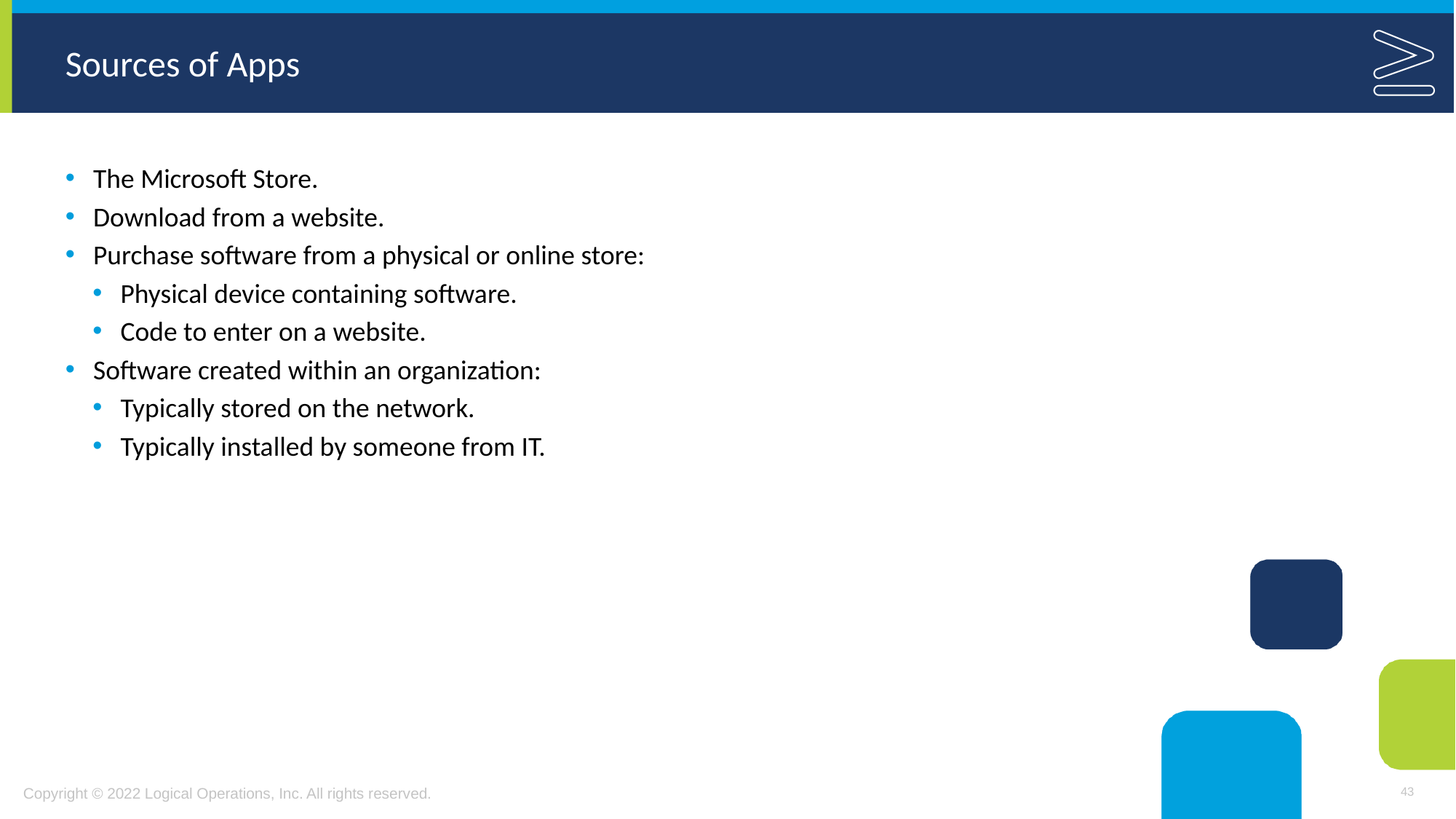

# Sources of Apps
The Microsoft Store.
Download from a website.
Purchase software from a physical or online store:
Physical device containing software.
Code to enter on a website.
Software created within an organization:
Typically stored on the network.
Typically installed by someone from IT.
43